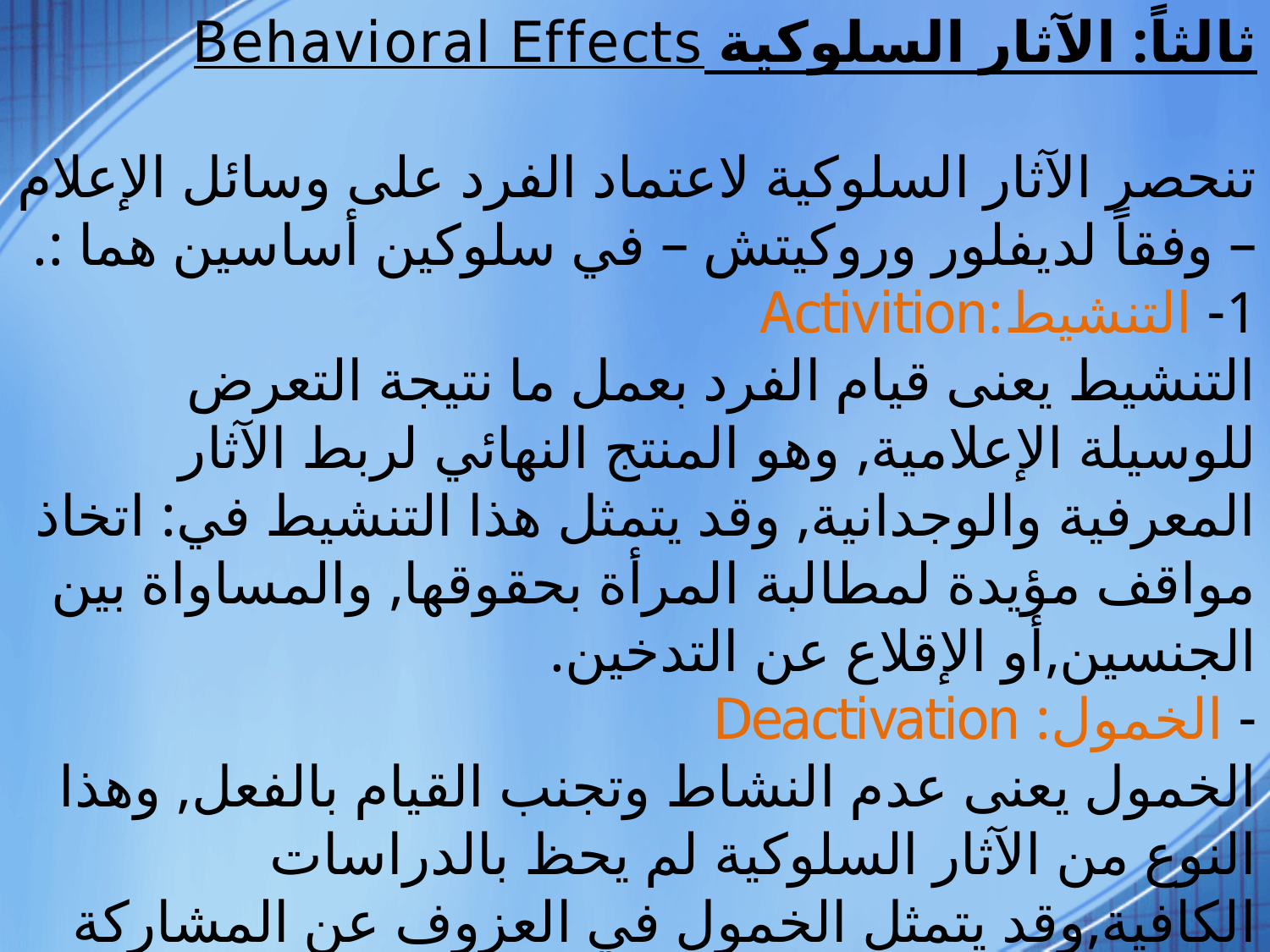

ثالثاً: الآثار السلوكية Behavioral Effects
تنحصر الآثار السلوكية لاعتماد الفرد على وسائل الإعلام – وفقاً لديفلور وروكيتش – في سلوكين أساسين هما :.
1- التنشيط:Activition
التنشيط يعنى قيام الفرد بعمل ما نتيجة التعرض للوسيلة الإعلامية, وهو المنتج النهائي لربط الآثار المعرفية والوجدانية, وقد يتمثل هذا التنشيط في: اتخاذ مواقف مؤيدة لمطالبة المرأة بحقوقها, والمساواة بين الجنسين,أو الإقلاع عن التدخين.
- الخمول: Deactivation
الخمول يعنى عدم النشاط وتجنب القيام بالفعل, وهذا النوع من الآثار السلوكية لم يحظ بالدراسات الكافية,وقد يتمثل الخمول في العزوف عن المشاركة السياسية, وعدم الإدلاء بالتصويت الانتخابي,وعدم المشاركة في الأنشطة التى تفيد المجتمع.